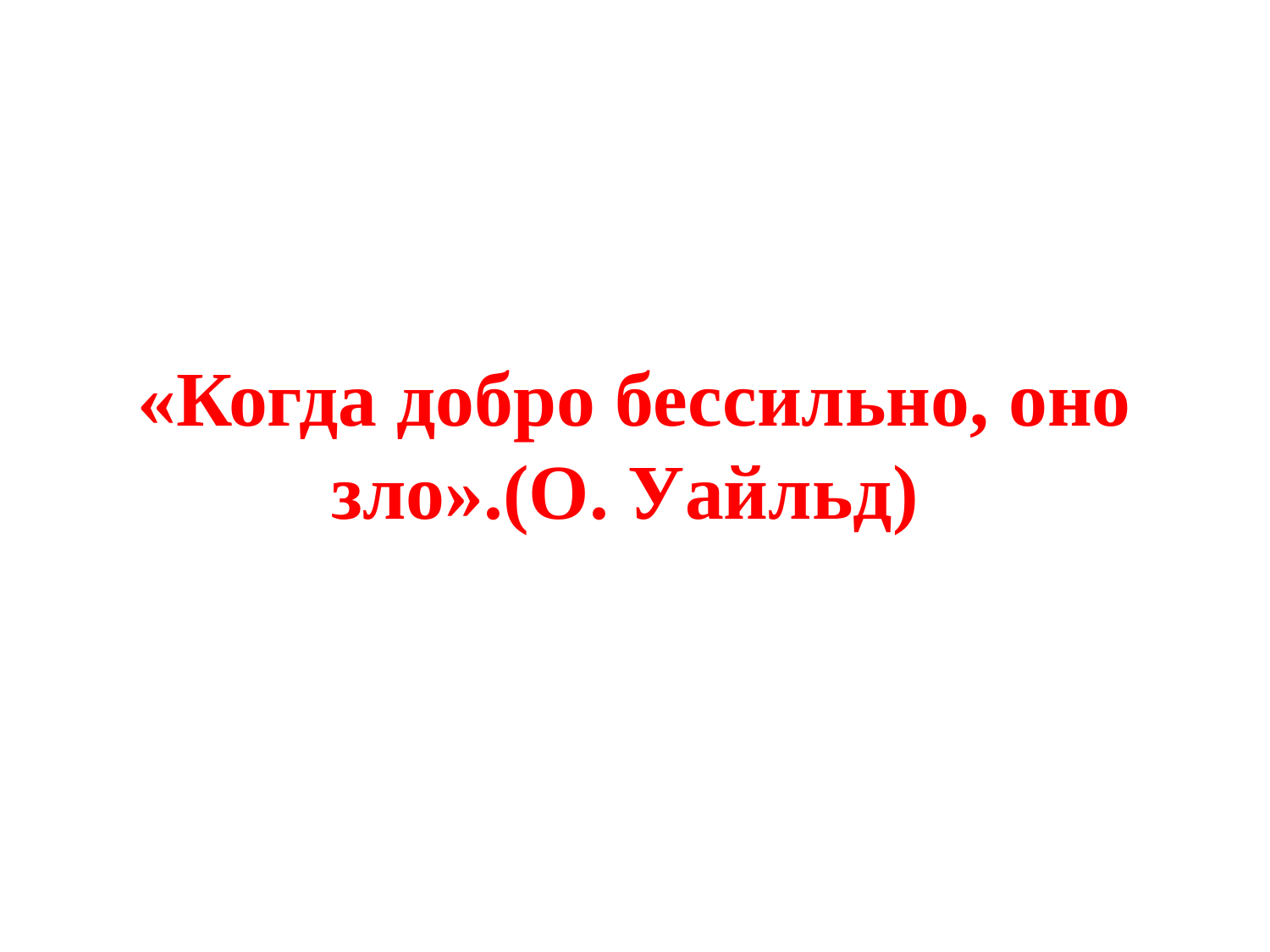

# «Когда добро бессильно, оно зло».(О. Уайльд)